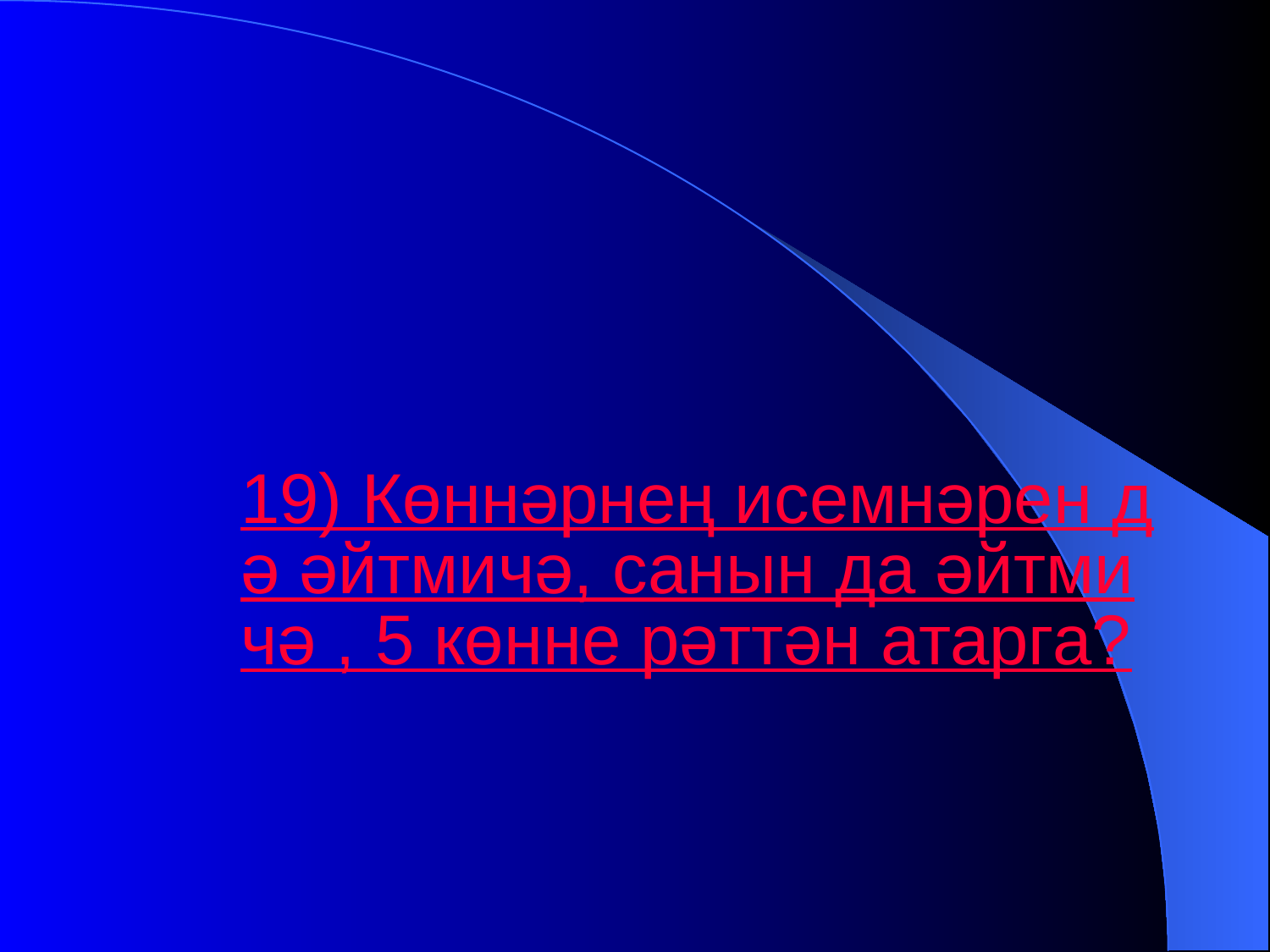

19) Көннәрнең исемнәрен дә әйтмичә, санын да әйтмичә , 5 көнне рәттән атарга?